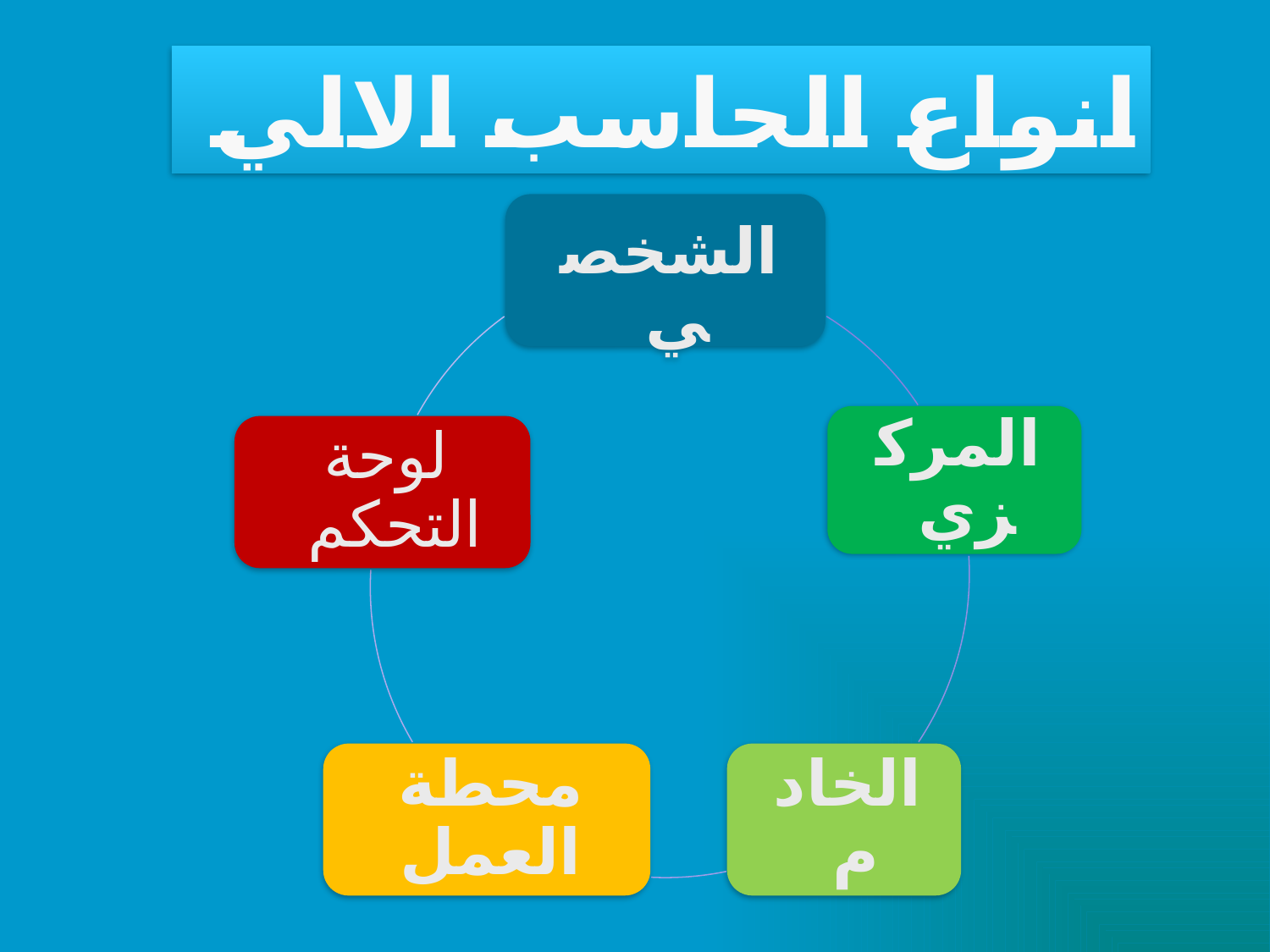

انواع الحاسب الالي

 الشخصي

المركزي
الخادم
محطة العمل
لوحة التحكم